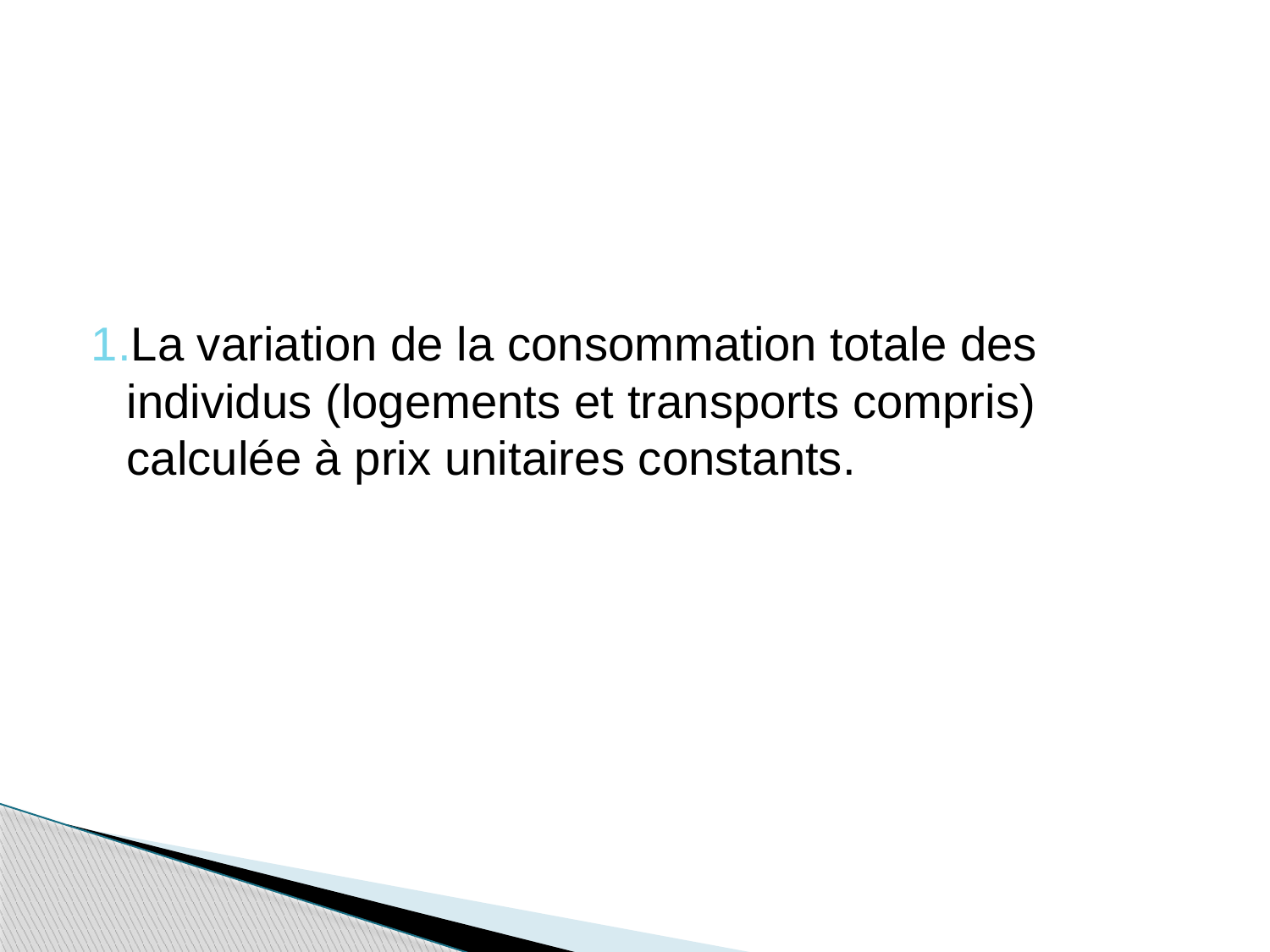

#
1.La variation de la consommation totale des individus (logements et transports compris) calculée à prix unitaires constants.